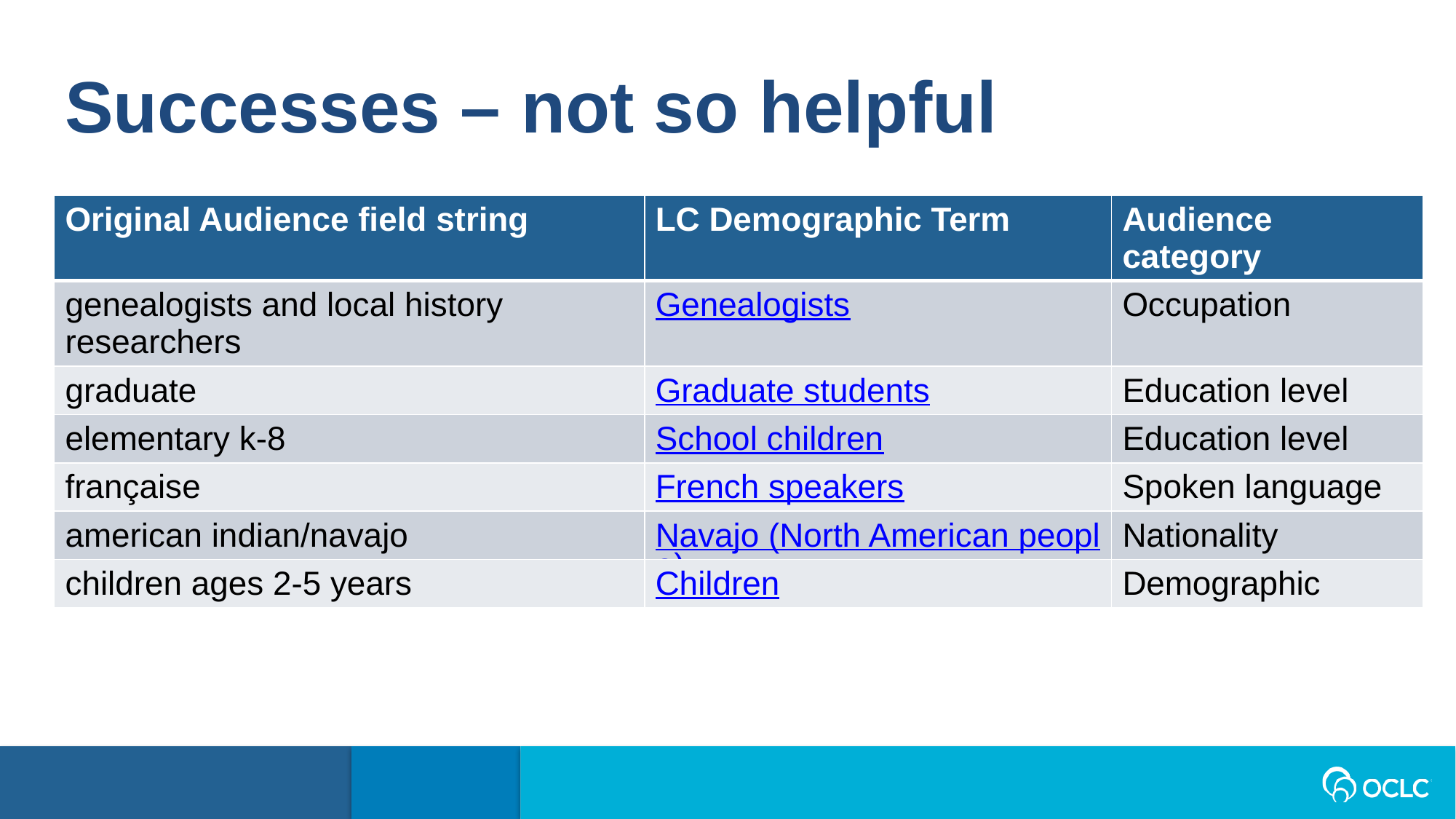

Successes – not so helpful
| Original Audience field string | LC Demographic Term | Audience category |
| --- | --- | --- |
| genealogists and local history researchers | Genealogists | Occupation |
| graduate | Graduate students | Education level |
| elementary k-8 | School children | Education level |
| française | French speakers | Spoken language |
| american indian/navajo | Navajo (North American people) | Nationality |
| children ages 2-5 years | Children | Demographic |